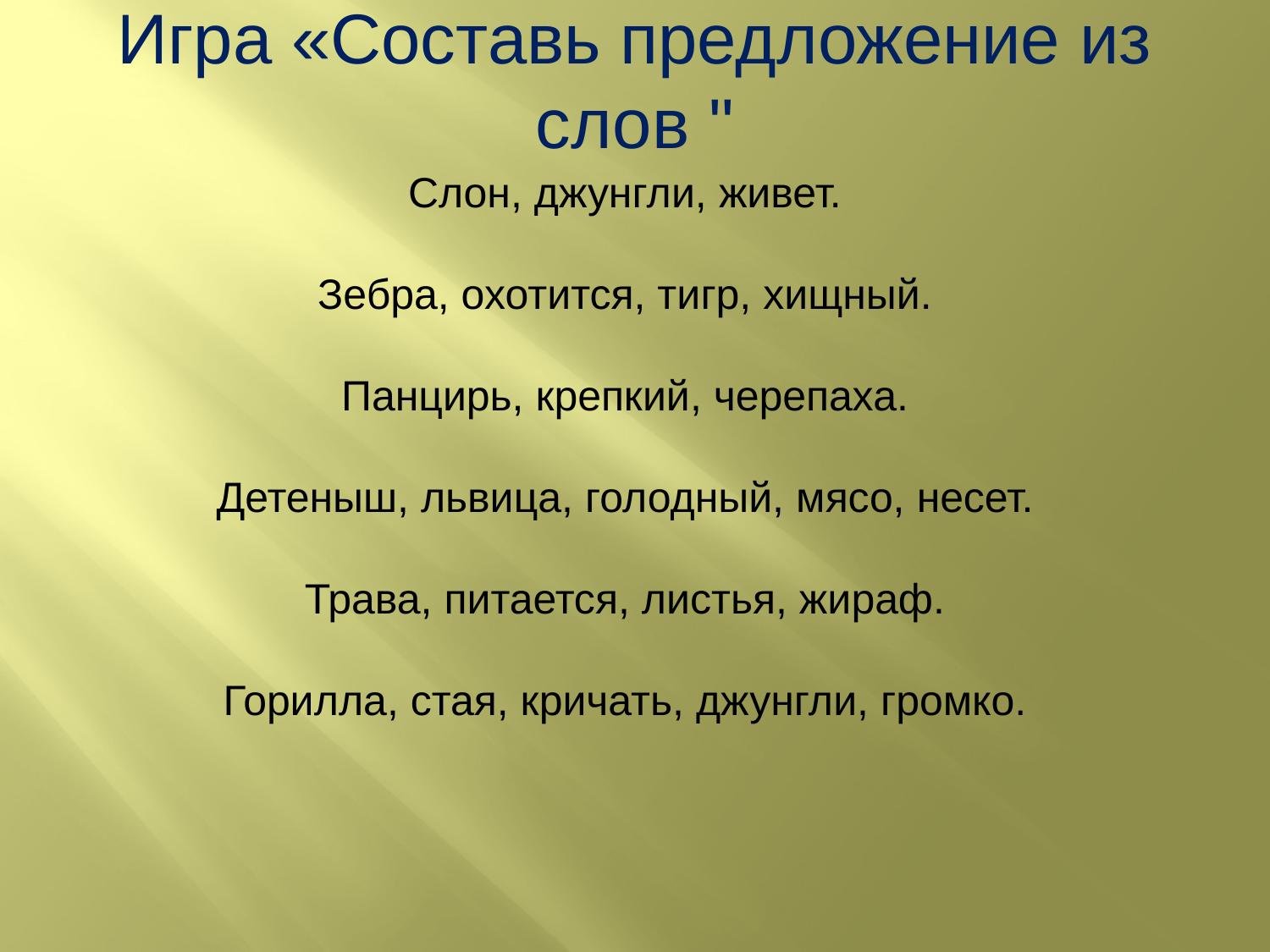

Игра «Составь предложение из слов "
Слон, джунгли, живет.

Зебра, охотится, тигр, хищный.

Панцирь, крепкий, черепаха.

Детеныш, львица, голодный, мясо, несет.

Трава, питается, листья, жираф.

Горилла, стая, кричать, джунгли, громко.